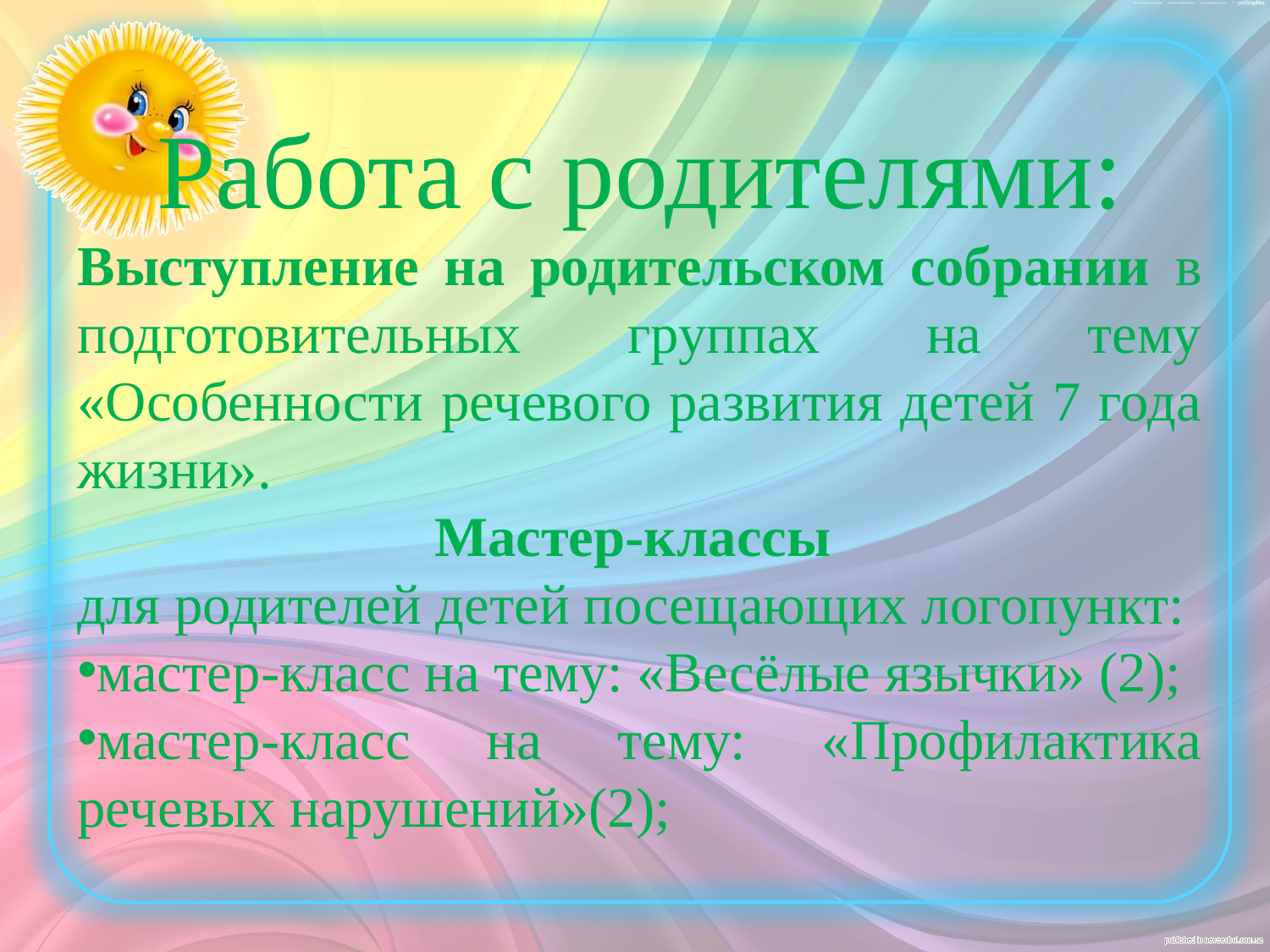

Работа с родителями:
Выступление на родительском собрании в подготовительных группах на тему «Особенности речевого развития детей 7 года жизни».
Мастер-классы
для родителей детей посещающих логопункт:
мастер-класс на тему: «Весёлые язычки» (2);
мастер-класс на тему: «Профилактика речевых нарушений»(2);